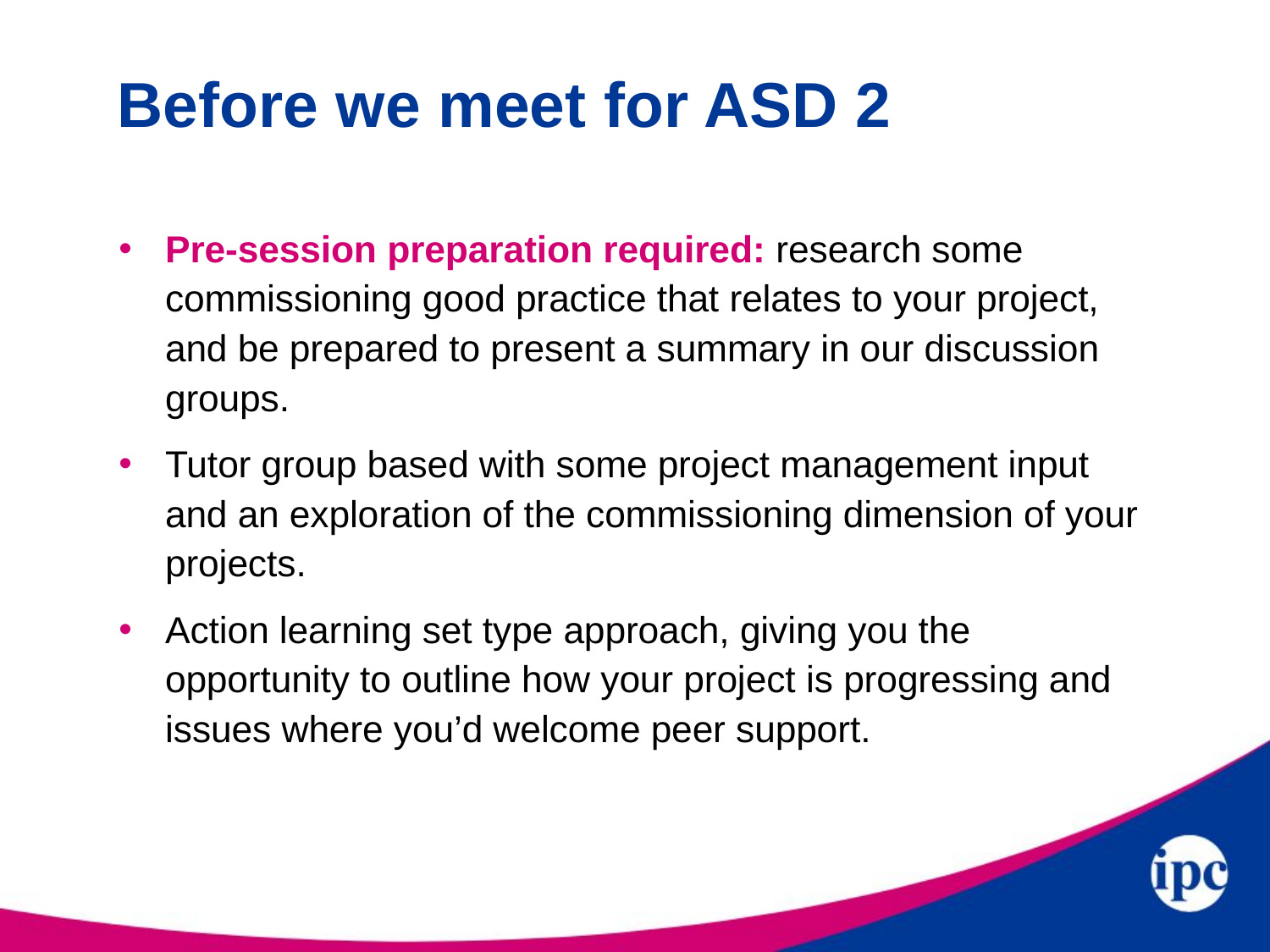

# Before we meet for ASD 2
Pre-session preparation required: research some commissioning good practice that relates to your project, and be prepared to present a summary in our discussion groups.
Tutor group based with some project management input and an exploration of the commissioning dimension of your projects.
Action learning set type approach, giving you the opportunity to outline how your project is progressing and issues where you’d welcome peer support.